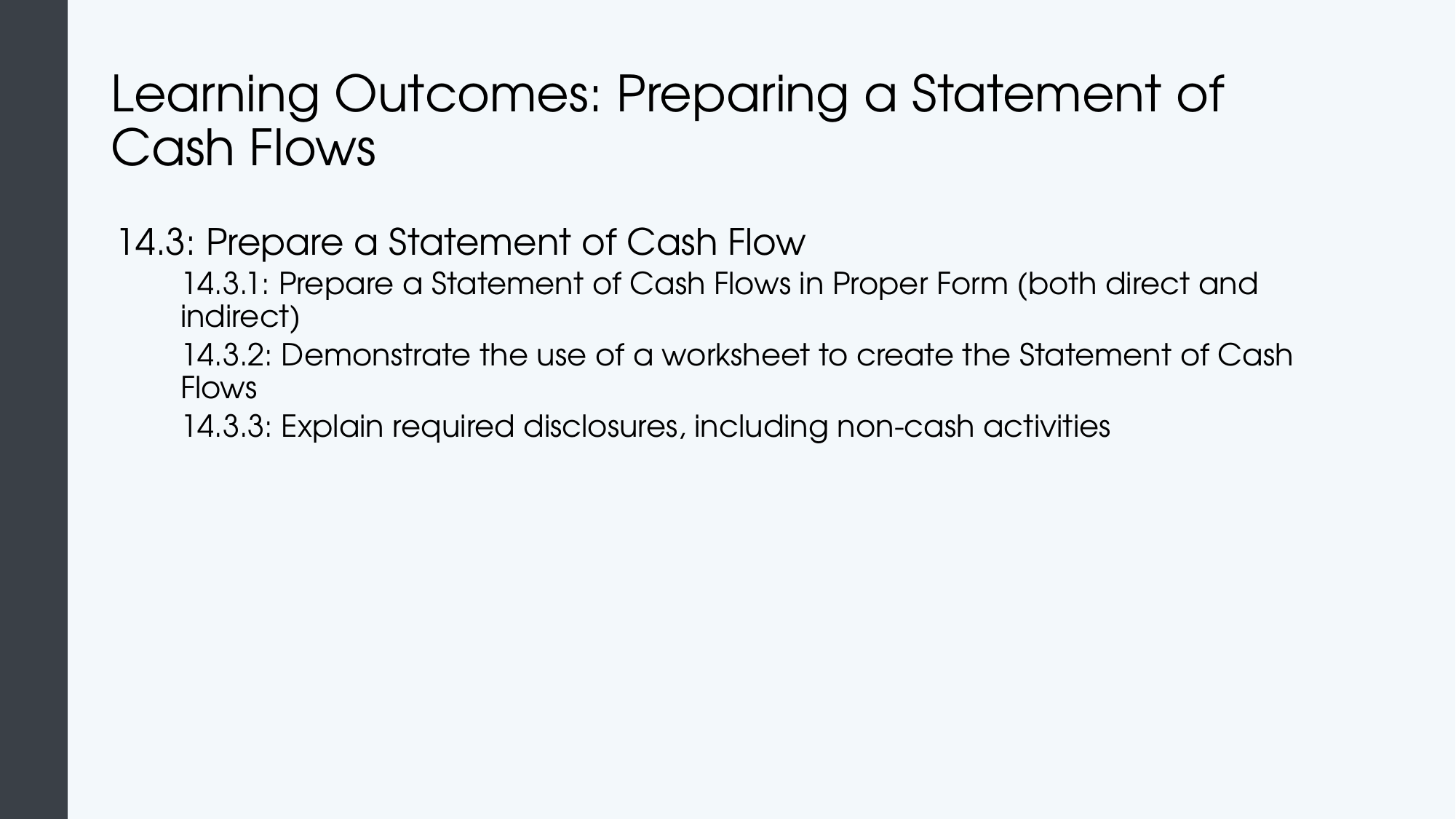

# Learning Outcomes: Preparing a Statement of Cash Flows
14.3: Prepare a Statement of Cash Flow
14.3.1: Prepare a Statement of Cash Flows in Proper Form (both direct and indirect)
14.3.2: Demonstrate the use of a worksheet to create the Statement of Cash Flows
14.3.3: Explain required disclosures, including non-cash activities